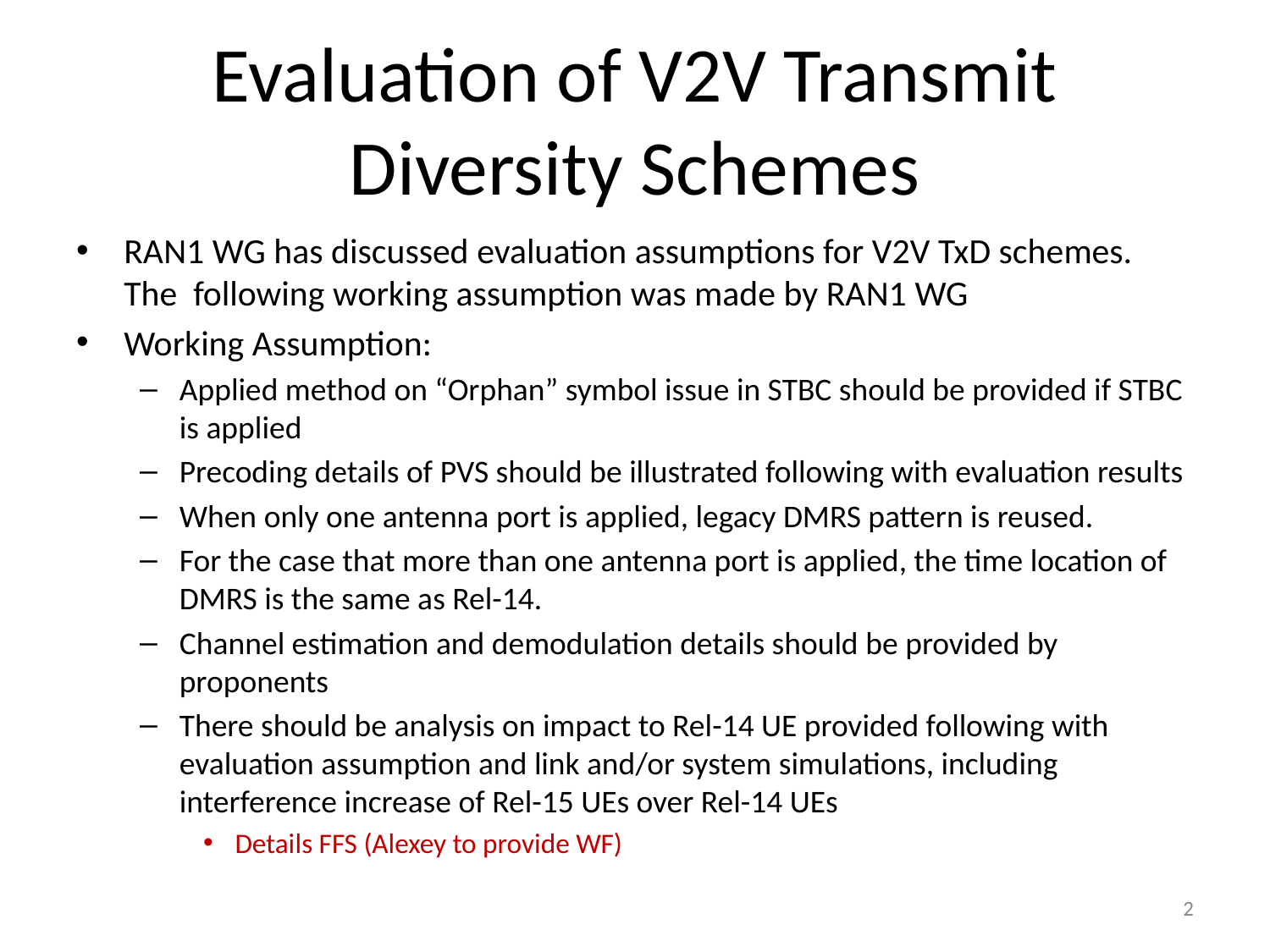

# Evaluation of V2V Transmit Diversity Schemes
RAN1 WG has discussed evaluation assumptions for V2V TxD schemes. The  following working assumption was made by RAN1 WG
Working Assumption:
Applied method on “Orphan” symbol issue in STBC should be provided if STBC is applied
Precoding details of PVS should be illustrated following with evaluation results
When only one antenna port is applied, legacy DMRS pattern is reused.
For the case that more than one antenna port is applied, the time location of DMRS is the same as Rel-14.
Channel estimation and demodulation details should be provided by proponents
There should be analysis on impact to Rel-14 UE provided following with evaluation assumption and link and/or system simulations, including interference increase of Rel-15 UEs over Rel-14 UEs
Details FFS (Alexey to provide WF)

2